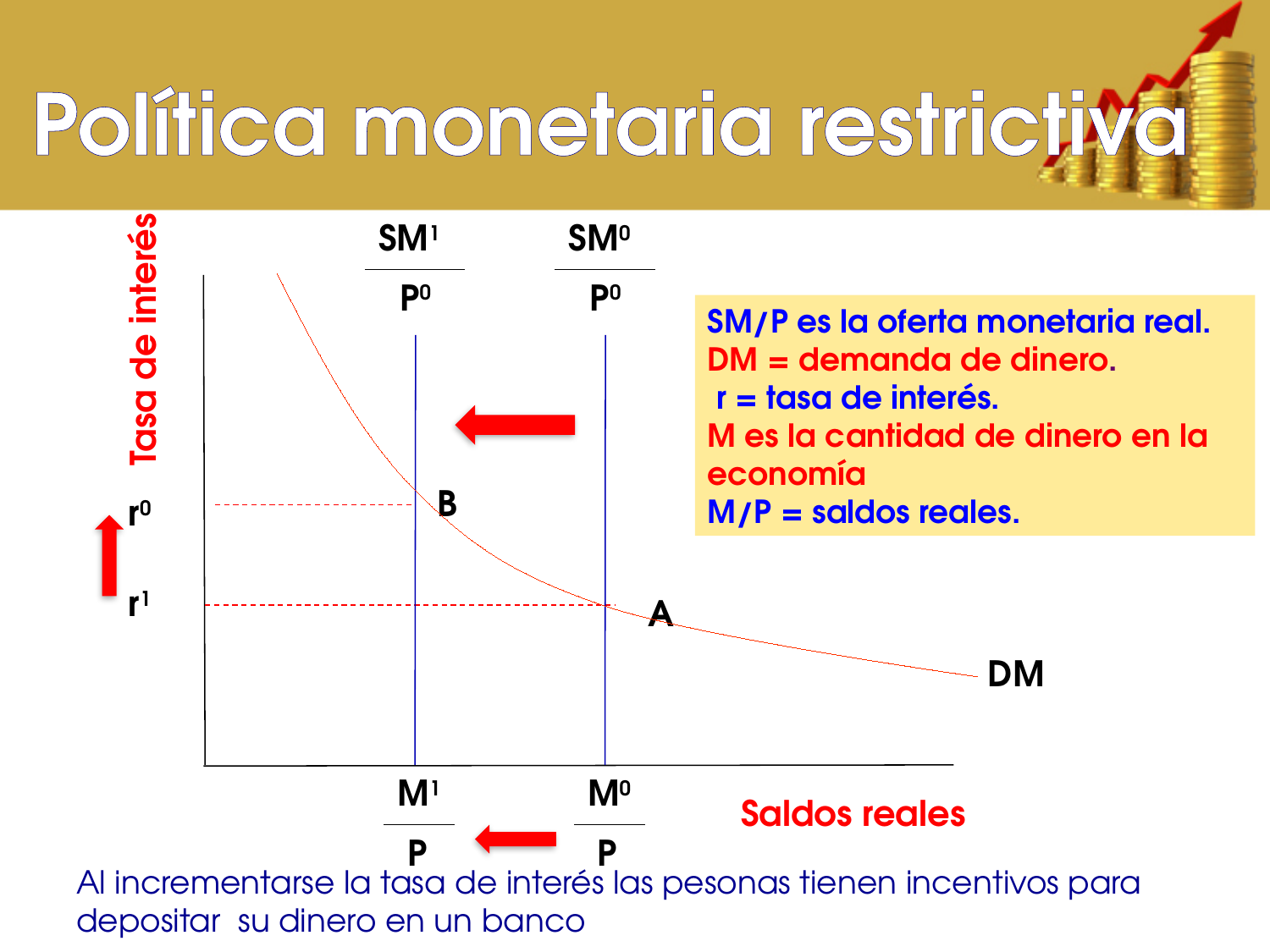

Política monetaria restrictiva
SM1
P0
SM0
P0

SM/P es la oferta monetaria real.
DM = demanda de dinero.
 r = tasa de interés.
M es la cantidad de dinero en la economía
M/P = saldos reales.
Tasa de interés

B
r0

r1
A
DM
M1
P
M0
P
Saldos reales

Al incrementarse la tasa de interés las pesonas tienen incentivos para depositar  su dinero en un banco